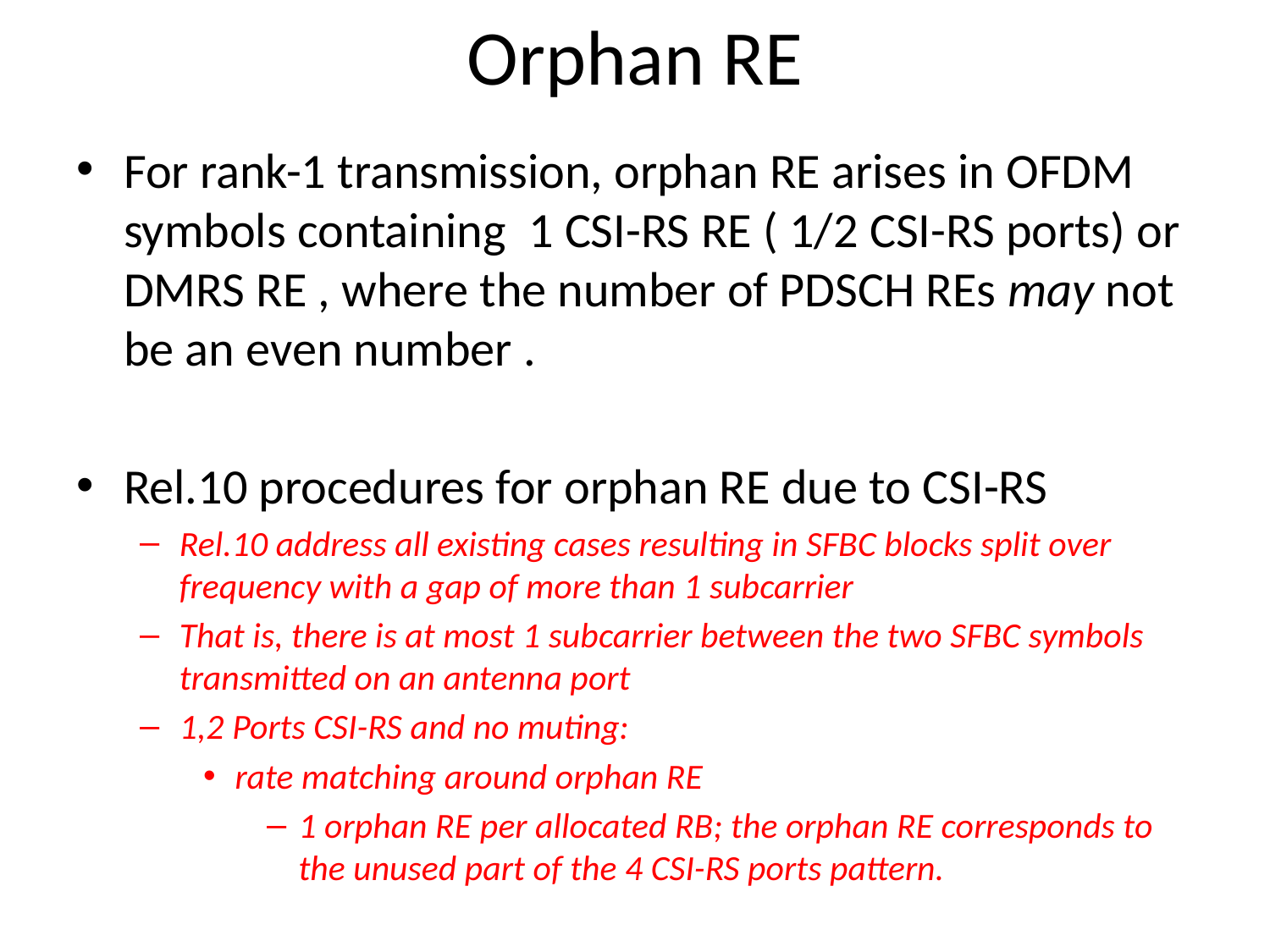

# Orphan RE
For rank-1 transmission, orphan RE arises in OFDM symbols containing  1 CSI-RS RE ( 1/2 CSI-RS ports) or DMRS RE , where the number of PDSCH REs may not be an even number .

Rel.10 procedures for orphan RE due to CSI-RS
Rel.10 address all existing cases resulting in SFBC blocks split over frequency with a gap of more than 1 subcarrier
That is, there is at most 1 subcarrier between the two SFBC symbols transmitted on an antenna port
1,2 Ports CSI-RS and no muting:
rate matching around orphan RE
1 orphan RE per allocated RB; the orphan RE corresponds to the unused part of the 4 CSI-RS ports pattern.